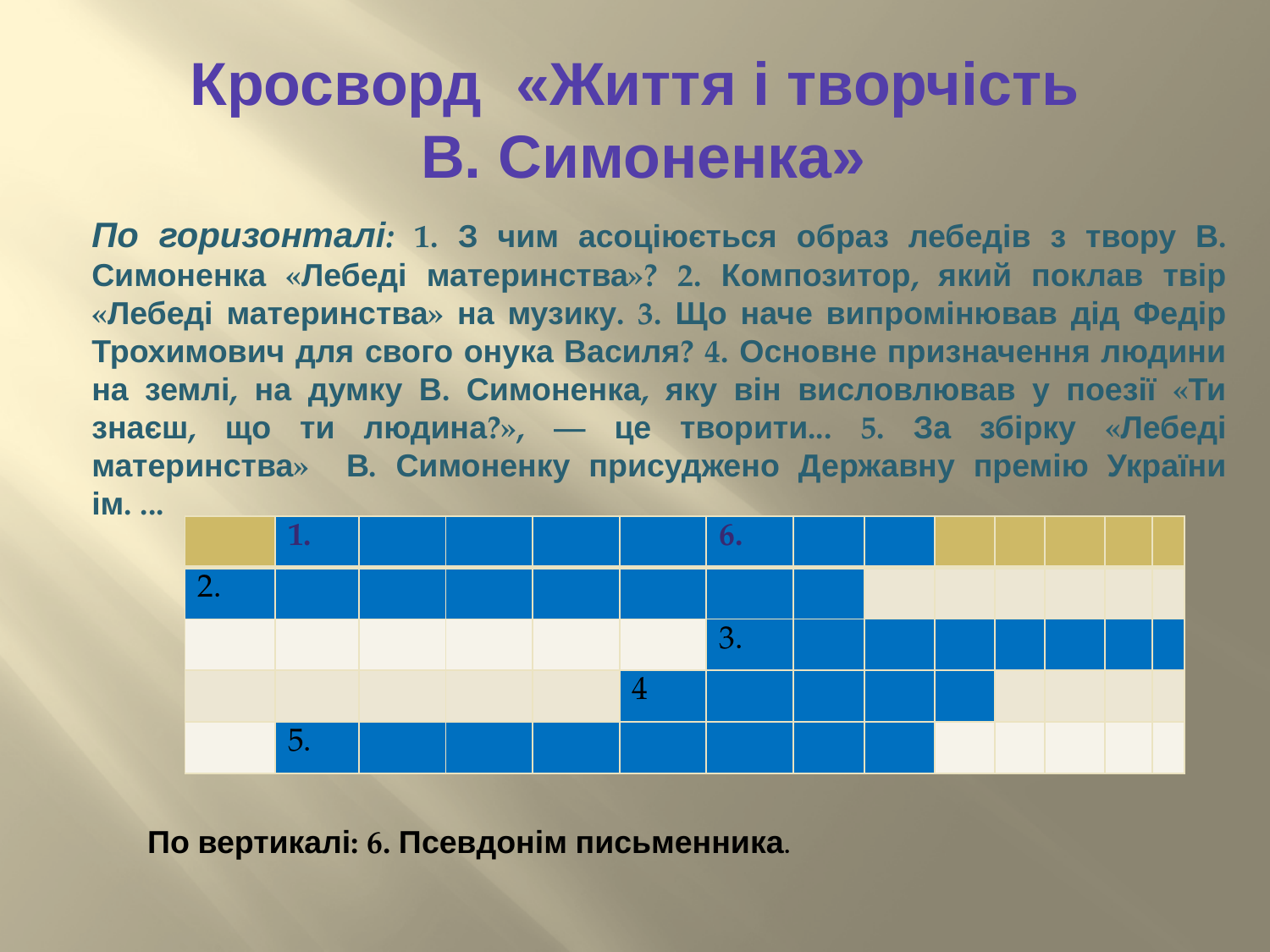

# Кросворд  «Життя і творчість В. Симоненка»
По горизонталі: 1. З чим асоціюється образ лебедів з твору В. Симоненка «Лебеді материнства»? 2. Композитор, який поклав твір «Лебеді материнства» на музику. 3. Що наче випромінював дід Федір Трохимович для свого онука Василя? 4. Основне призначення людини на землі, на думку В. Симоненка, яку він висловлював у поезії «Ти знаєш, що ти людина?», — це творити... 5. За збірку «Лебеді материнства»  В. Симоненку присуджено Державну премію України ім. ...
|  | 1. |  |  |  |  | 6. |  |  |  |  |  |  |  |
| --- | --- | --- | --- | --- | --- | --- | --- | --- | --- | --- | --- | --- | --- |
| 2. |  |  |  |  |  |  |  |  |  |  |  |  |  |
|  |  |  |  |  |  | 3. |  |  |  |  |  |  |  |
|  |  |  |  |  | 4 |  |  |  |  |  |  |  |  |
|  | 5. |  |  |  |  |  |  |  |  |  |  |  |  |
По вертикалі: 6. Псевдонім письменника.